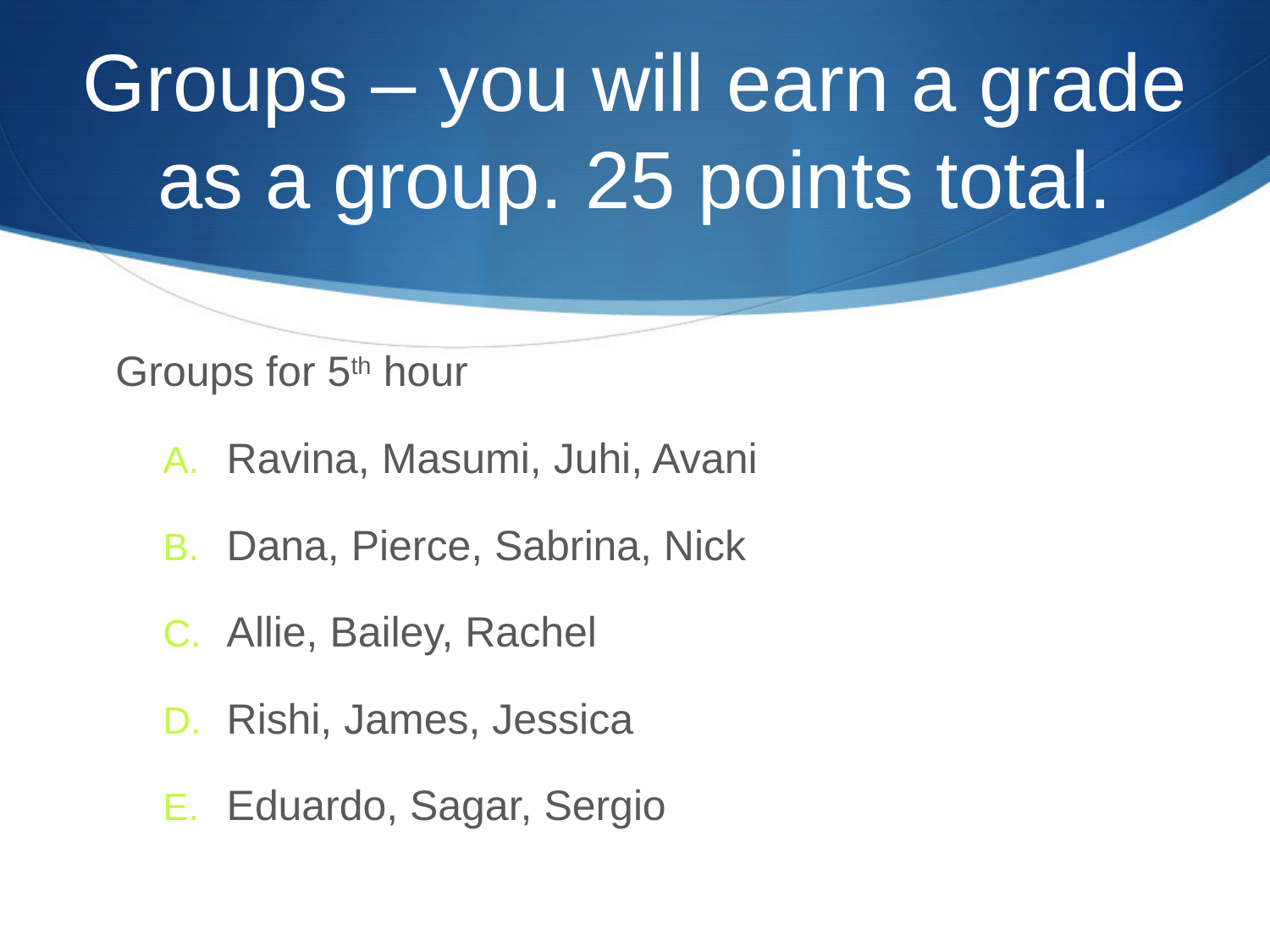

# Groups – you will earn a grade as a group. 25 points total.
Groups for 5th hour
Ravina, Masumi, Juhi, Avani
Dana, Pierce, Sabrina, Nick
Allie, Bailey, Rachel
Rishi, James, Jessica
Eduardo, Sagar, Sergio